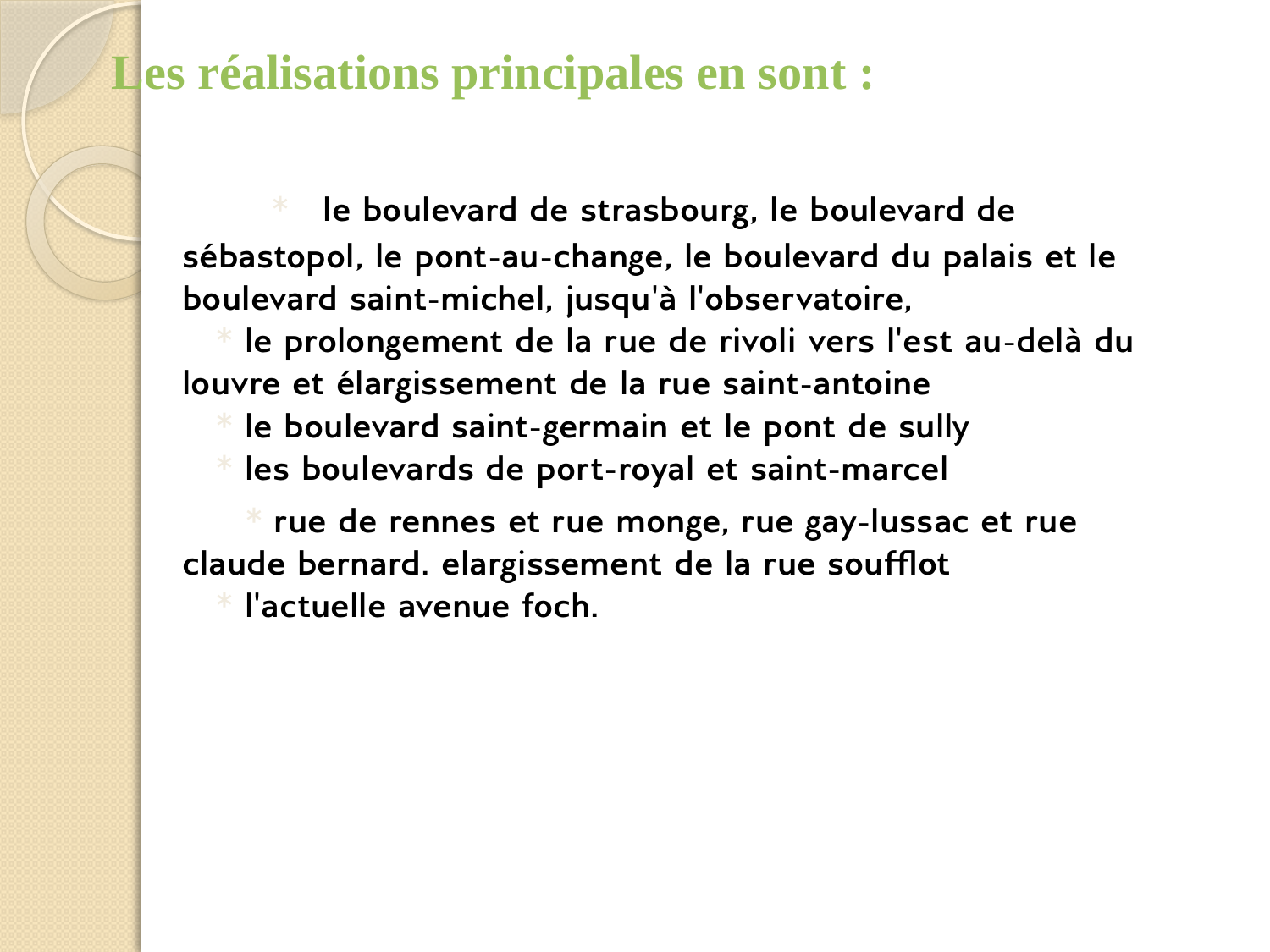

# Les réalisations principales en sont :
       *   le boulevard de strasbourg, le boulevard de sébastopol, le pont-au-change, le boulevard du palais et le boulevard saint-michel, jusqu'à l'observatoire,
   * le prolongement de la rue de rivoli vers l'est au-delà du louvre et élargissement de la rue saint-antoine
   * le boulevard saint-germain et le pont de sully
   * les boulevards de port-royal et saint-marcel
         * rue de rennes et rue monge, rue gay-lussac et rue claude bernard. elargissement de la rue soufflot
   * l'actuelle avenue foch.